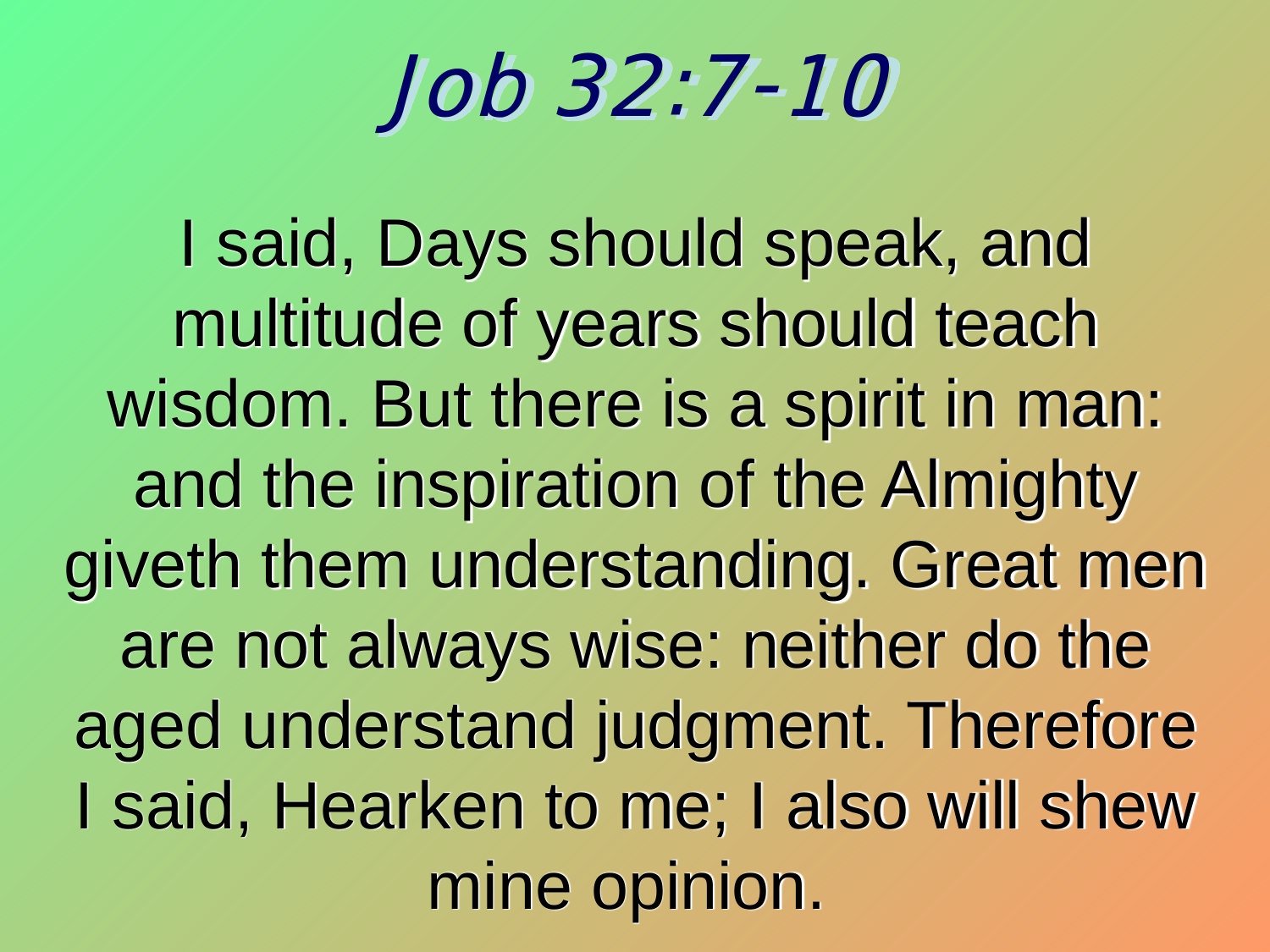

Job 32:7-10
I said, Days should speak, and multitude of years should teach wisdom. But there is a spirit in man: and the inspiration of the Almighty giveth them understanding. Great men are not always wise: neither do the aged understand judgment. Therefore I said, Hearken to me; I also will shew mine opinion.